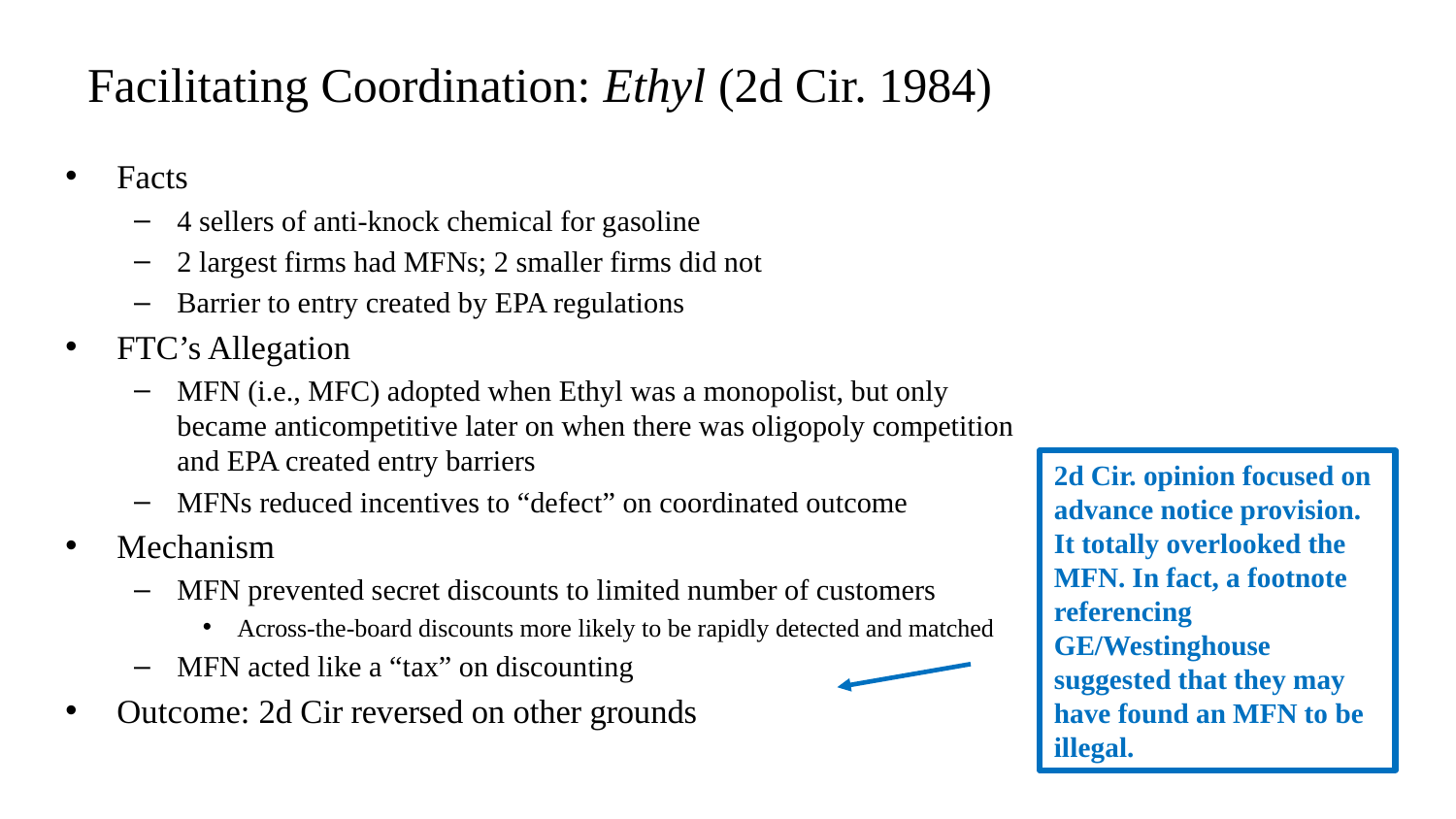

# Facilitating Coordination: Ethyl (2d Cir. 1984)
Facts
4 sellers of anti-knock chemical for gasoline
2 largest firms had MFNs; 2 smaller firms did not
Barrier to entry created by EPA regulations
FTC’s Allegation
MFN (i.e., MFC) adopted when Ethyl was a monopolist, but only became anticompetitive later on when there was oligopoly competition and EPA created entry barriers
MFNs reduced incentives to “defect” on coordinated outcome
Mechanism
MFN prevented secret discounts to limited number of customers
Across-the-board discounts more likely to be rapidly detected and matched
MFN acted like a “tax” on discounting
Outcome: 2d Cir reversed on other grounds

2d Cir. opinion focused on advance notice provision.  It totally overlooked the MFN. In fact, a footnote referencing GE/Westinghouse suggested that they may have found an MFN to be illegal.